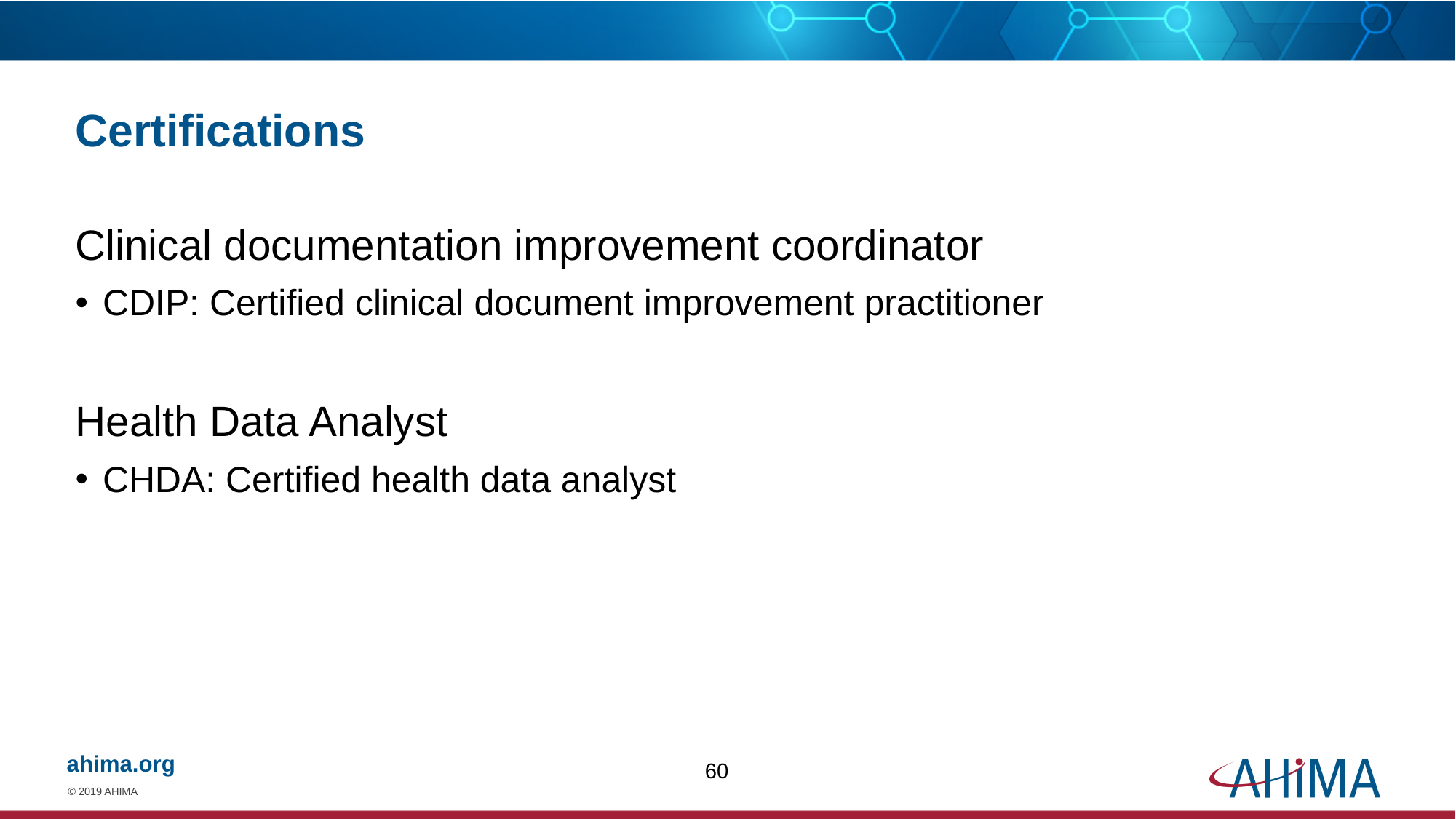

# Certifications
Clinical documentation improvement coordinator
CDIP: Certified clinical document improvement practitioner

Health Data Analyst
CHDA: Certified health data analyst